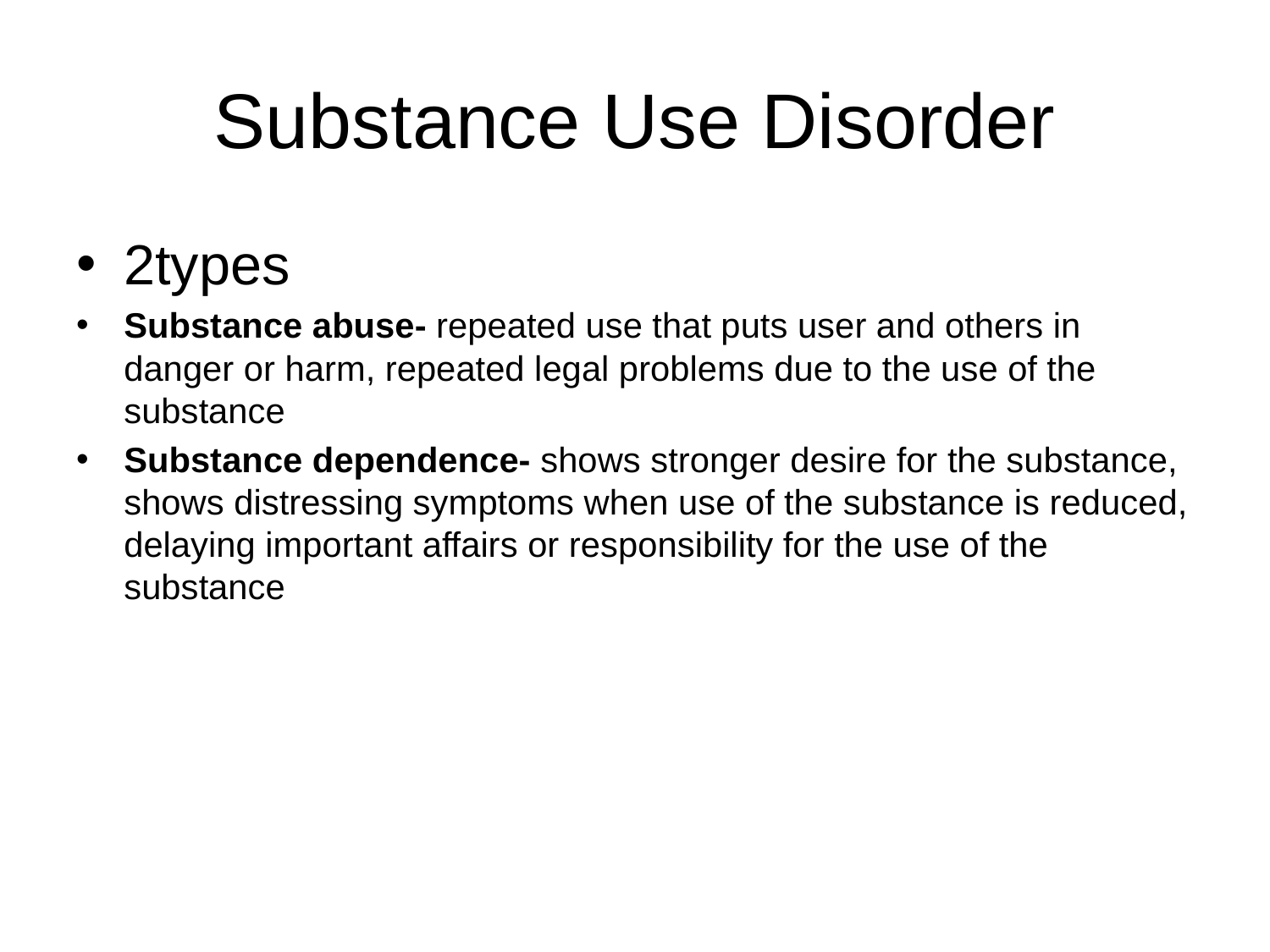

# Substance Use Disorder
2types
Substance abuse- repeated use that puts user and others in danger or harm, repeated legal problems due to the use of the substance
Substance dependence- shows stronger desire for the substance, shows distressing symptoms when use of the substance is reduced, delaying important affairs or responsibility for the use of the substance